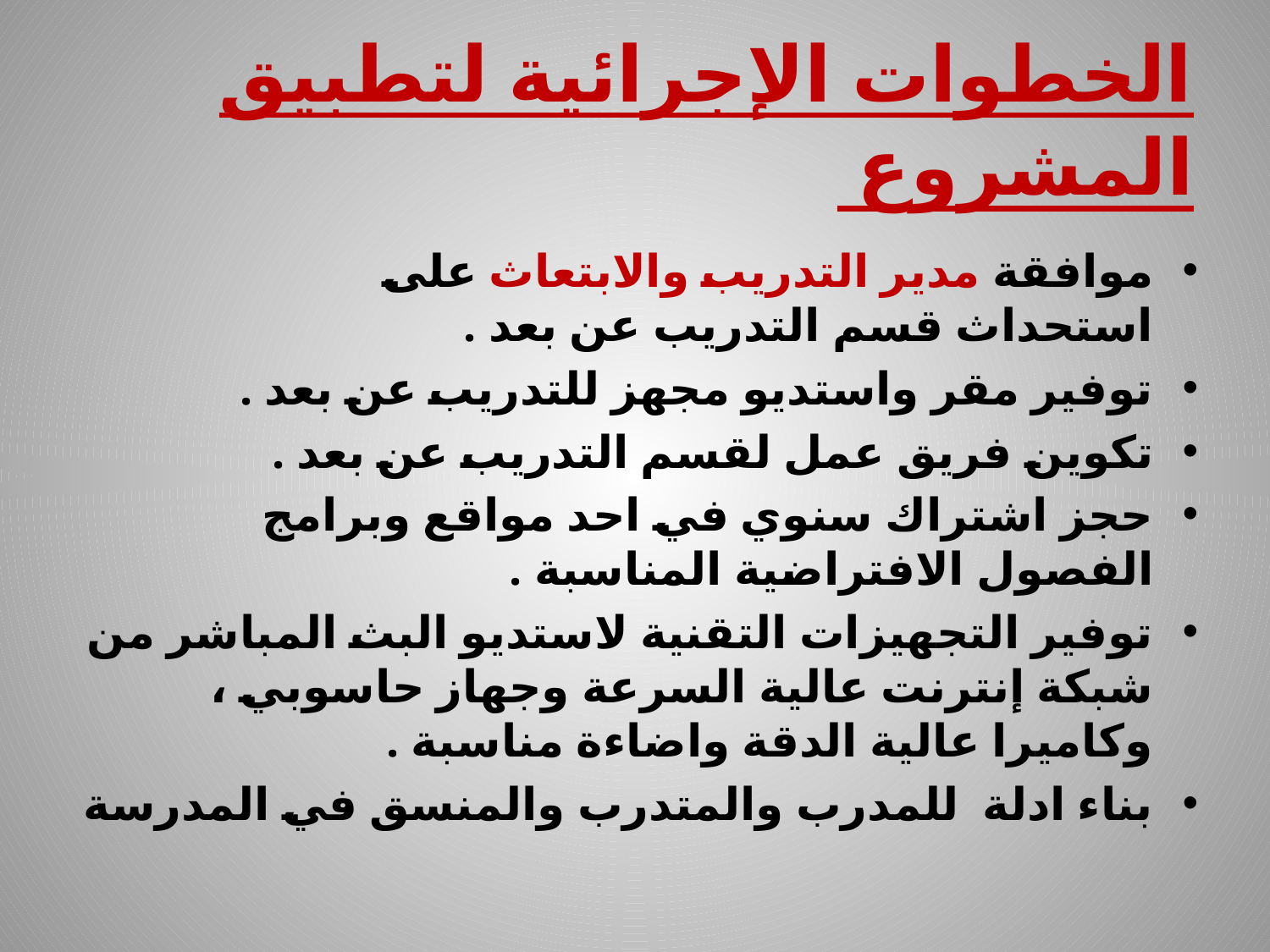

# الخطوات الإجرائية لتطبيق المشروع
موافقة مدير التدريب والابتعاث على استحداث قسم التدريب عن بعد .
توفير مقر واستديو مجهز للتدريب عن بعد .
تكوين فريق عمل لقسم التدريب عن بعد .
حجز اشتراك سنوي في احد مواقع وبرامج الفصول الافتراضية المناسبة .
توفير التجهيزات التقنية لاستديو البث المباشر من شبكة إنترنت عالية السرعة وجهاز حاسوبي ، وكاميرا عالية الدقة واضاءة مناسبة .
بناء ادلة  للمدرب والمتدرب والمنسق في المدرسة